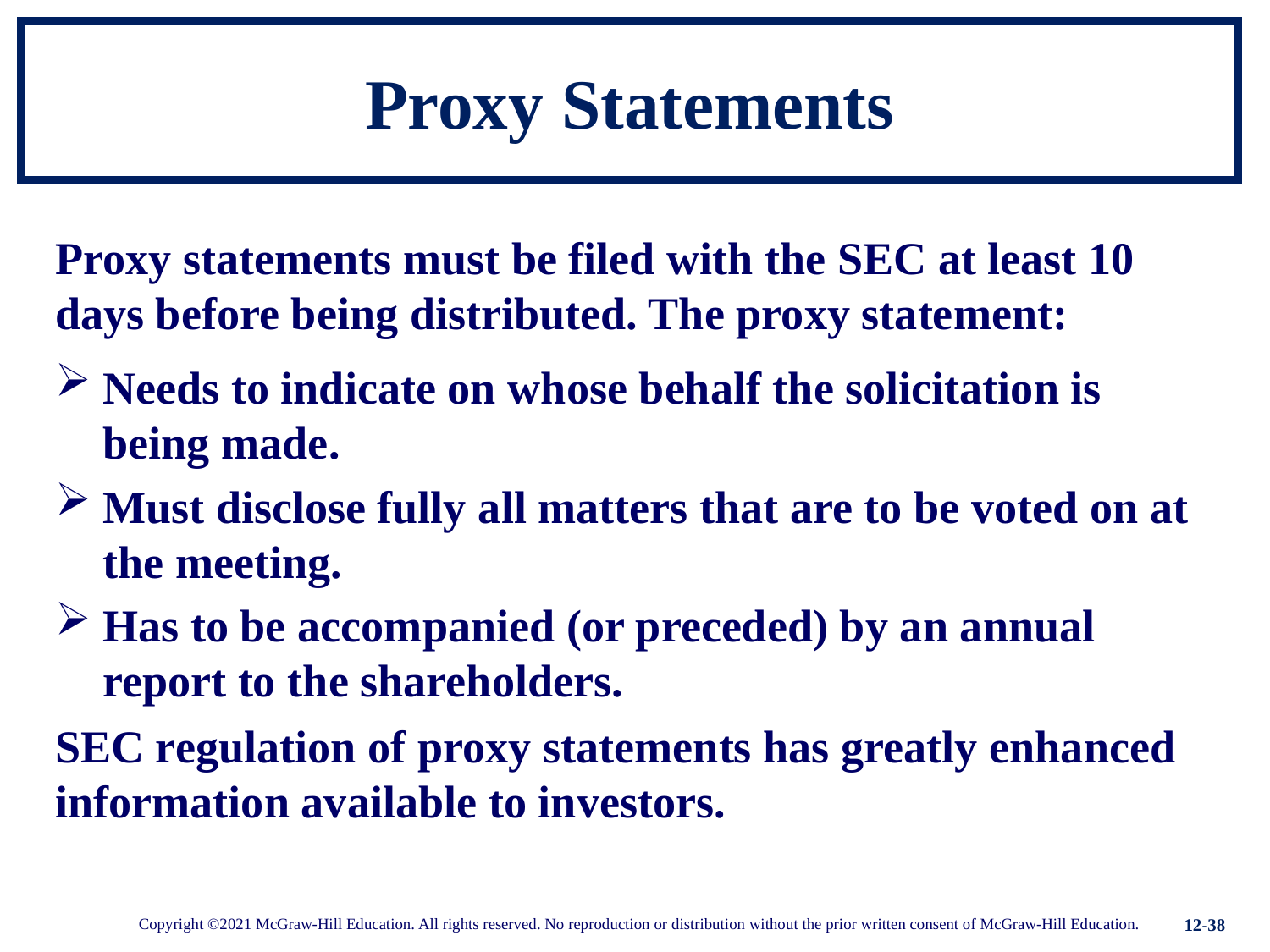

# Proxy Statements
Proxy statements must be filed with the SEC at least 10 days before being distributed. The proxy statement:
Needs to indicate on whose behalf the solicitation is being made.
Must disclose fully all matters that are to be voted on at the meeting.
Has to be accompanied (or preceded) by an annual report to the shareholders.
SEC regulation of proxy statements has greatly enhanced information available to investors.
12-38
Copyright ©2021 McGraw-Hill Education. All rights reserved. No reproduction or distribution without the prior written consent of McGraw-Hill Education.